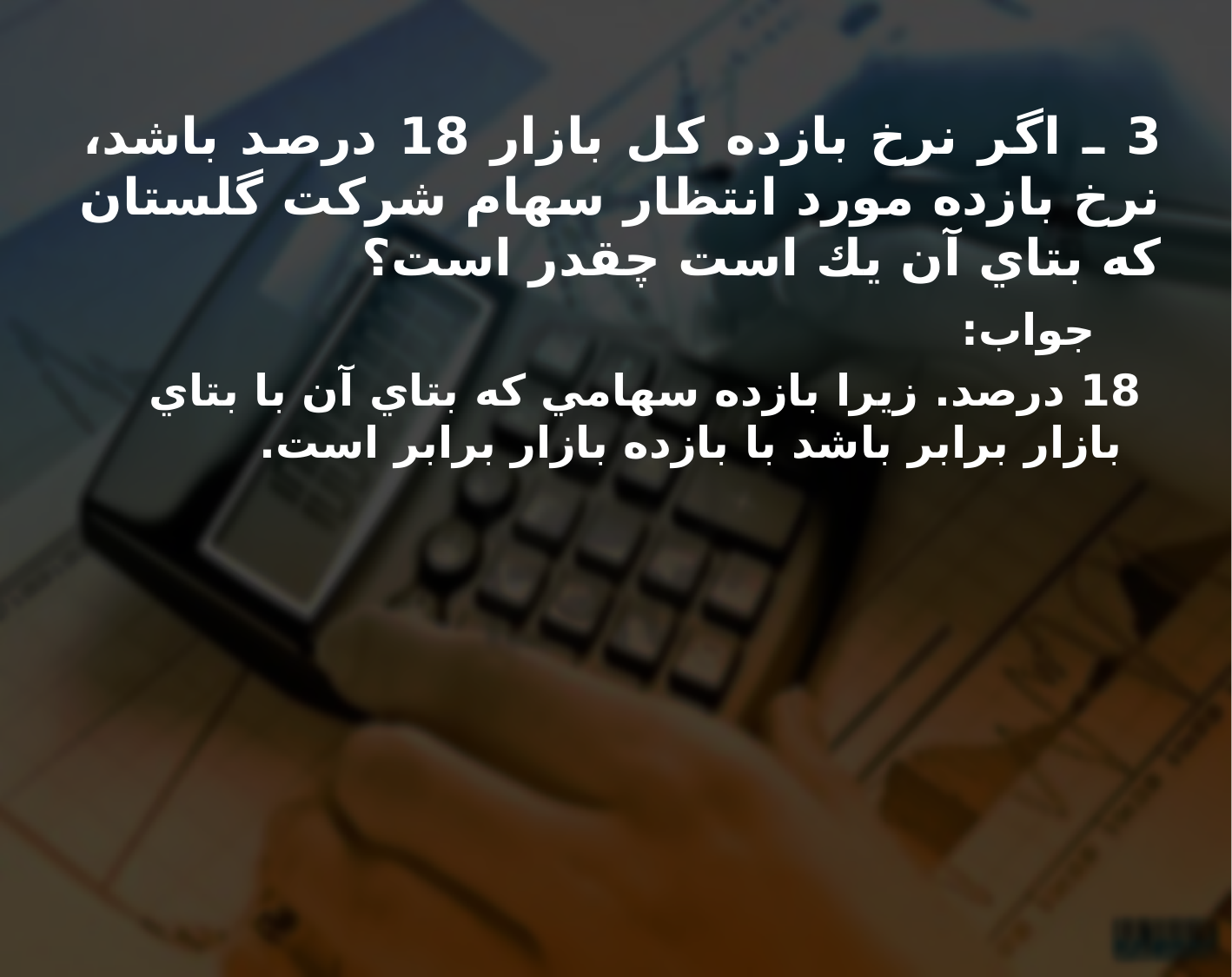

# 3 ـ اگر نرخ بازده كل بازار 18 درصد باشد، نرخ بازده مورد انتظار سهام شركت گلستان كه بتاي آن يك است چقدر است؟
     جواب:
  18 درصد. زيرا بازده سهامي كه بتاي آن با بتاي بازار برابر باشد با بازده بازار برابر است.